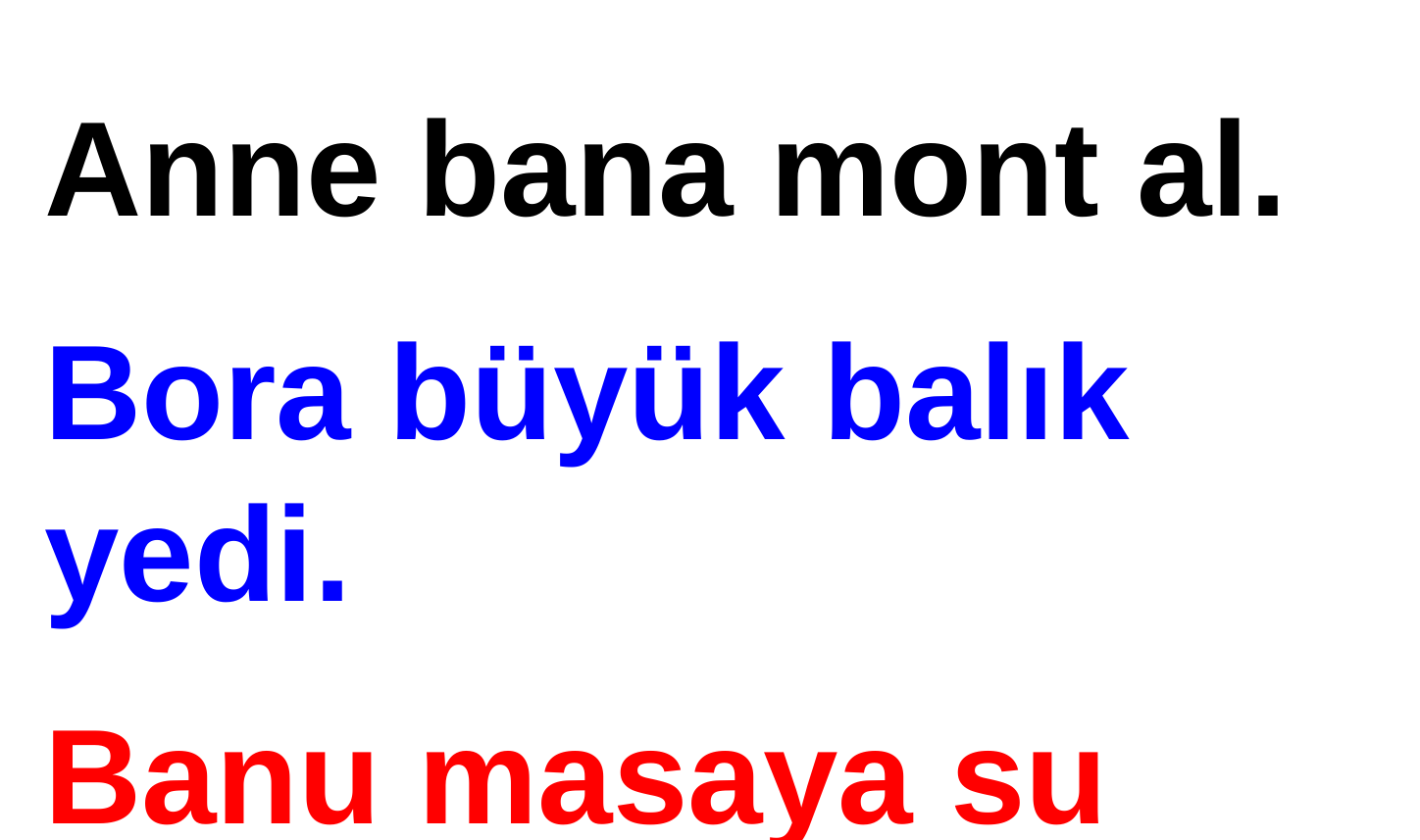

Anne bana mont al.

Bora büyük balık yedi.

Banu masaya su koy.